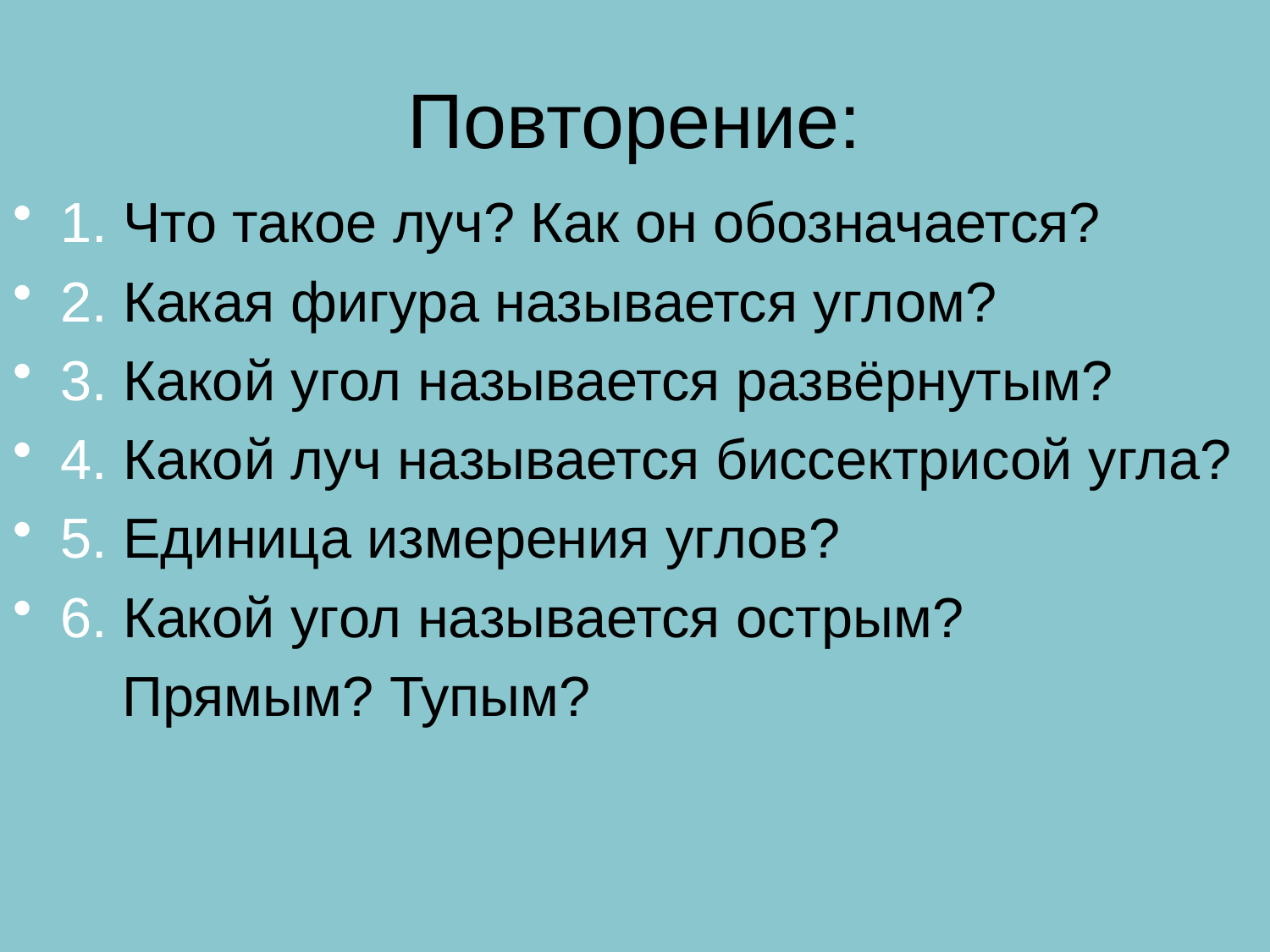

# Повторение:
1. Что такое луч? Как он обозначается?
2. Какая фигура называется углом?
3. Какой угол называется развёрнутым?
4. Какой луч называется биссектрисой угла?
5. Единица измерения углов?
6. Какой угол называется острым?
       Прямым? Тупым?